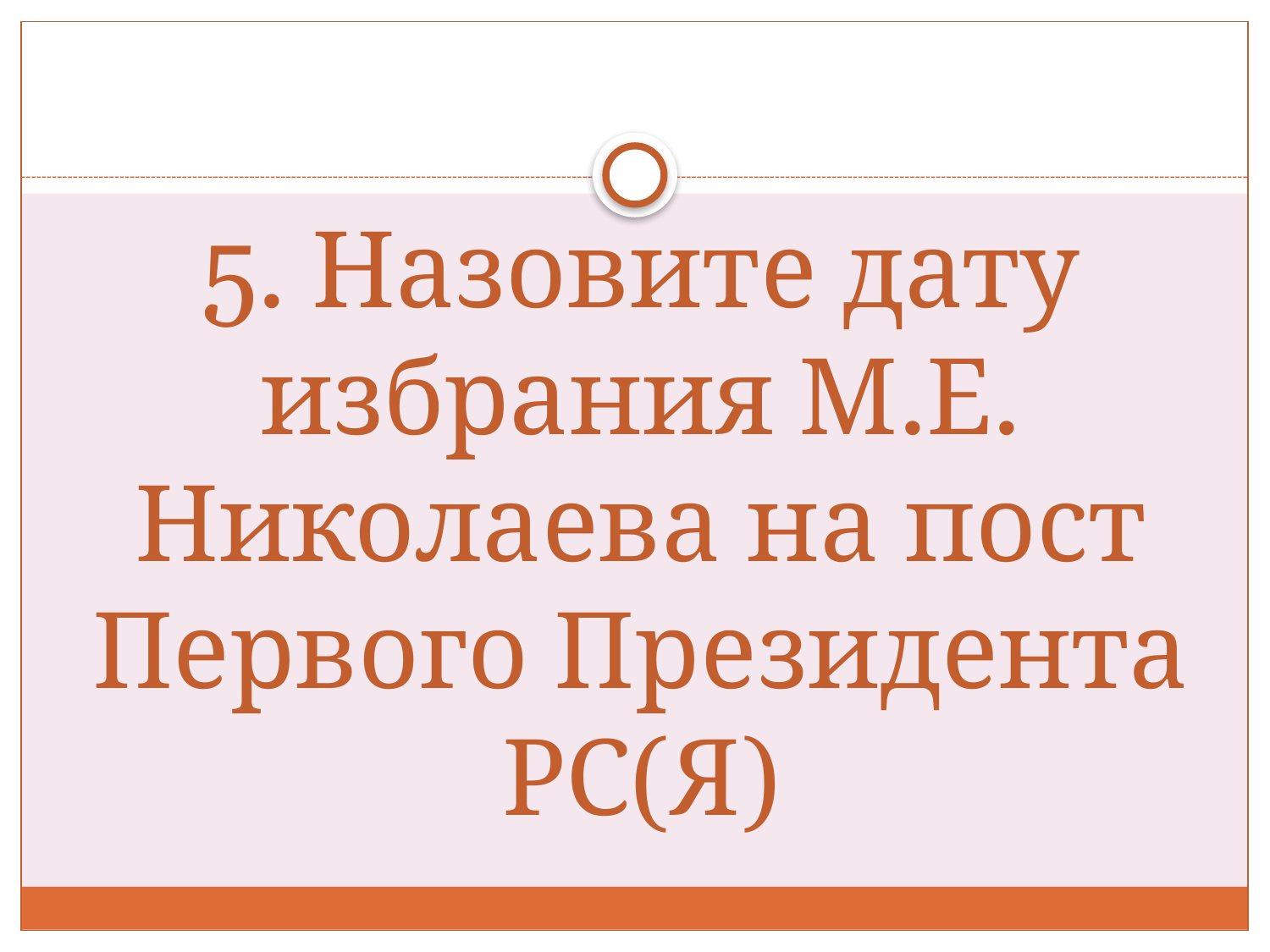

# 5. Назовите дату избрания М.Е. Николаева на пост Первого Президента РС(Я)